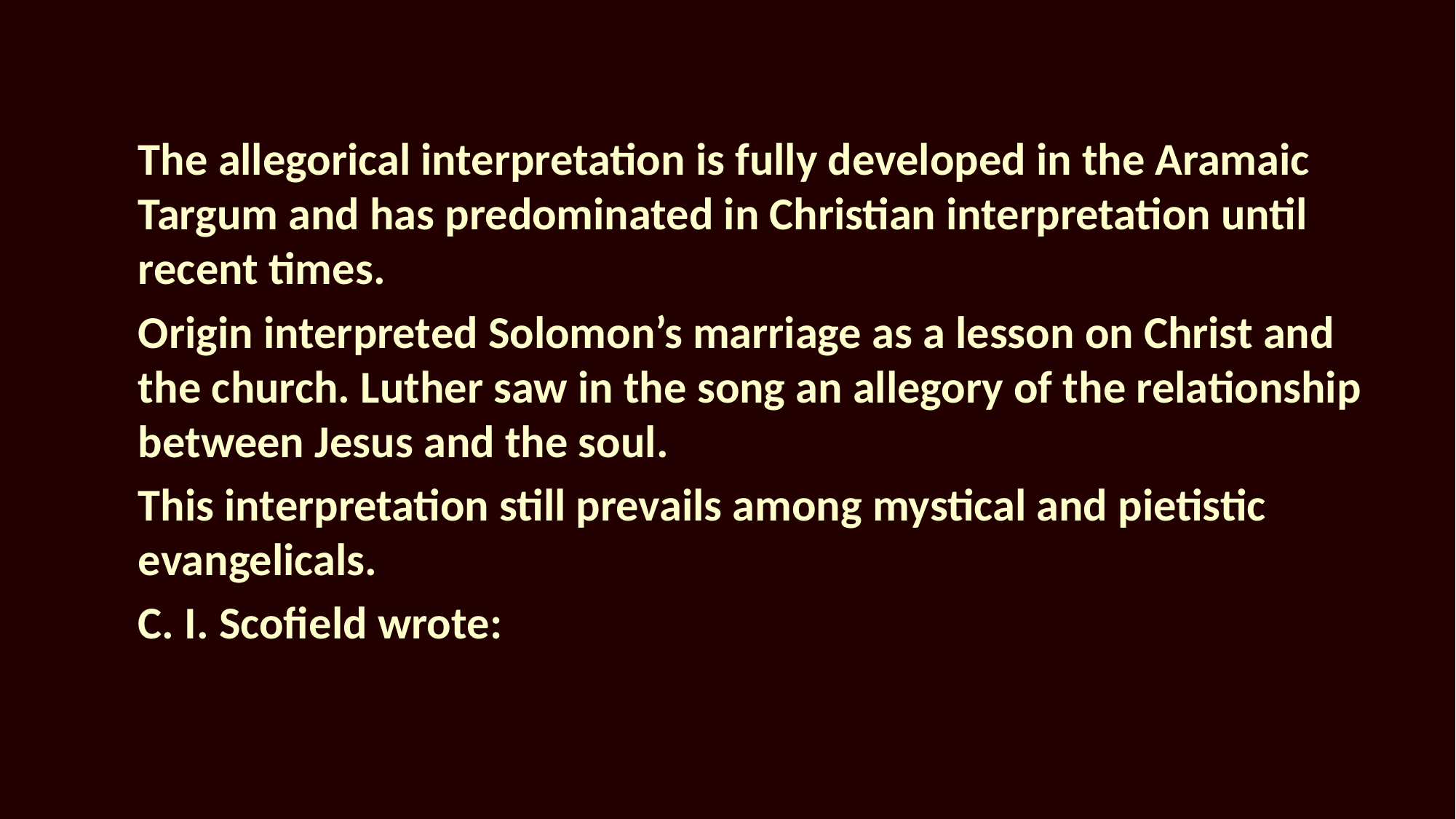

The allegorical interpretation is fully developed in the Aramaic Targum and has predominated in Christian interpretation until recent times.
Origin interpreted Solomon’s marriage as a lesson on Christ and the church. Luther saw in the song an allegory of the relationship between Jesus and the soul.
This interpretation still prevails among mystical and pietistic evangelicals.
C. I. Scofield wrote: